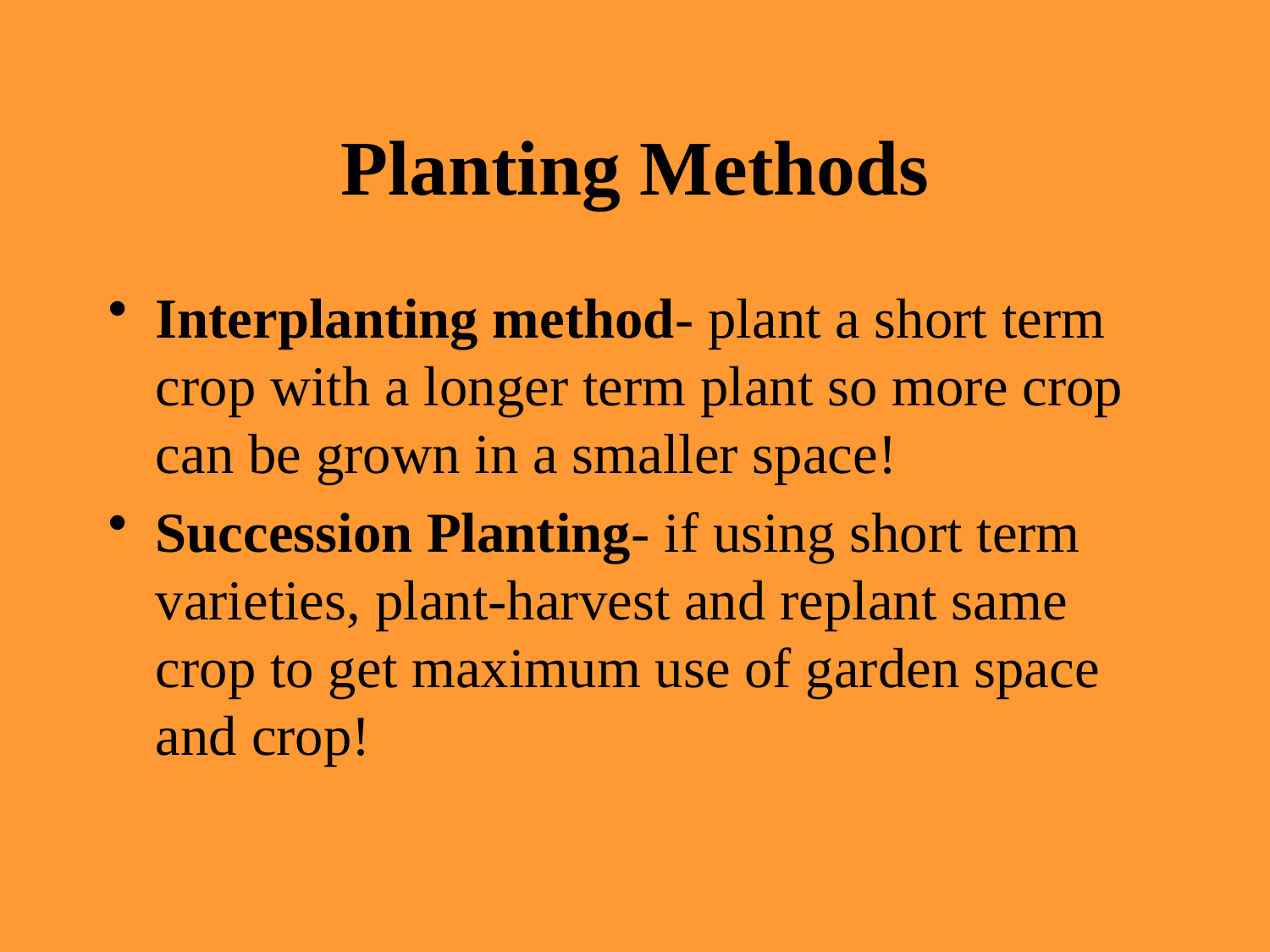

# Planting Methods
Interplanting method- plant a short term crop with a longer term plant so more crop can be grown in a smaller space!
Succession Planting- if using short term varieties, plant-harvest and replant same crop to get maximum use of garden space and crop!